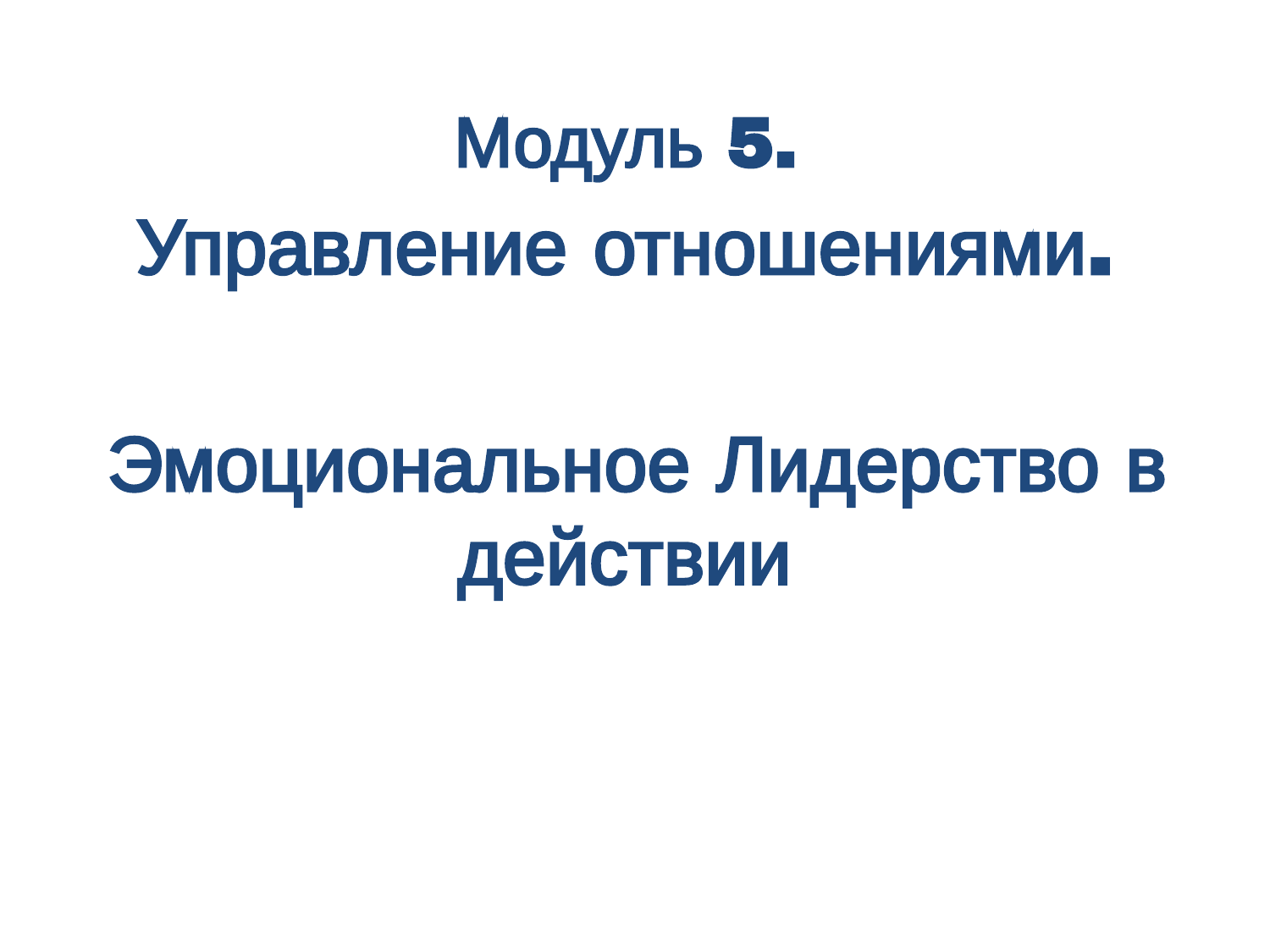

Модуль 5.
Управление отношениями.

Эмоциональное Лидерство в действии